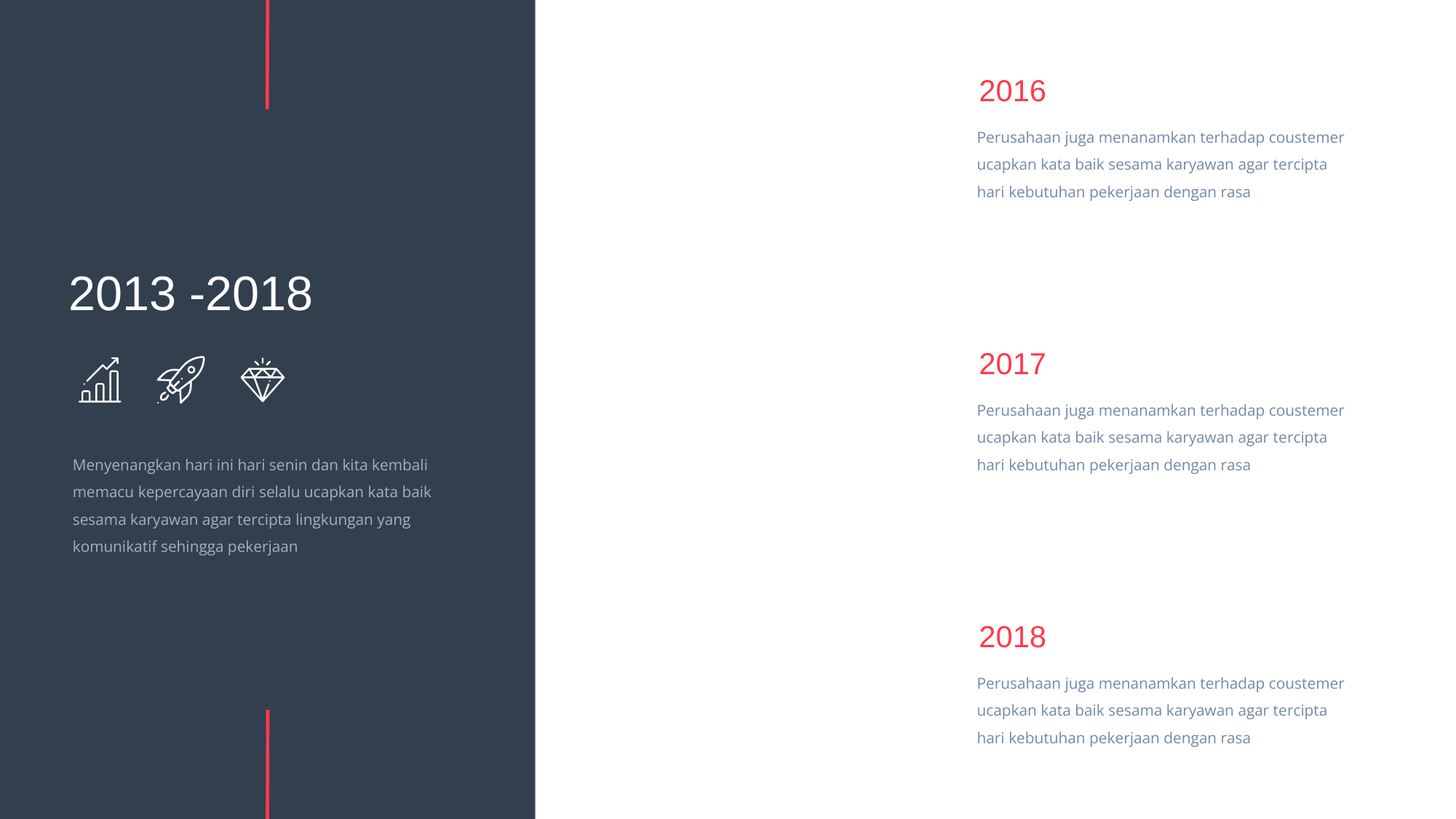

2016
Perusahaan juga menanamkan terhadap coustemer ucapkan kata baik sesama karyawan agar tercipta hari kebutuhan pekerjaan dengan rasa
2013 -2018

2017
Perusahaan juga menanamkan terhadap coustemer ucapkan kata baik sesama karyawan agar tercipta hari kebutuhan pekerjaan dengan rasa

Menyenangkan hari ini hari senin dan kita kembali memacu kepercayaan diri selalu ucapkan kata baik sesama karyawan agar tercipta lingkungan yang komunikatif sehingga pekerjaan

2018
Perusahaan juga menanamkan terhadap coustemer ucapkan kata baik sesama karyawan agar tercipta hari kebutuhan pekerjaan dengan rasa